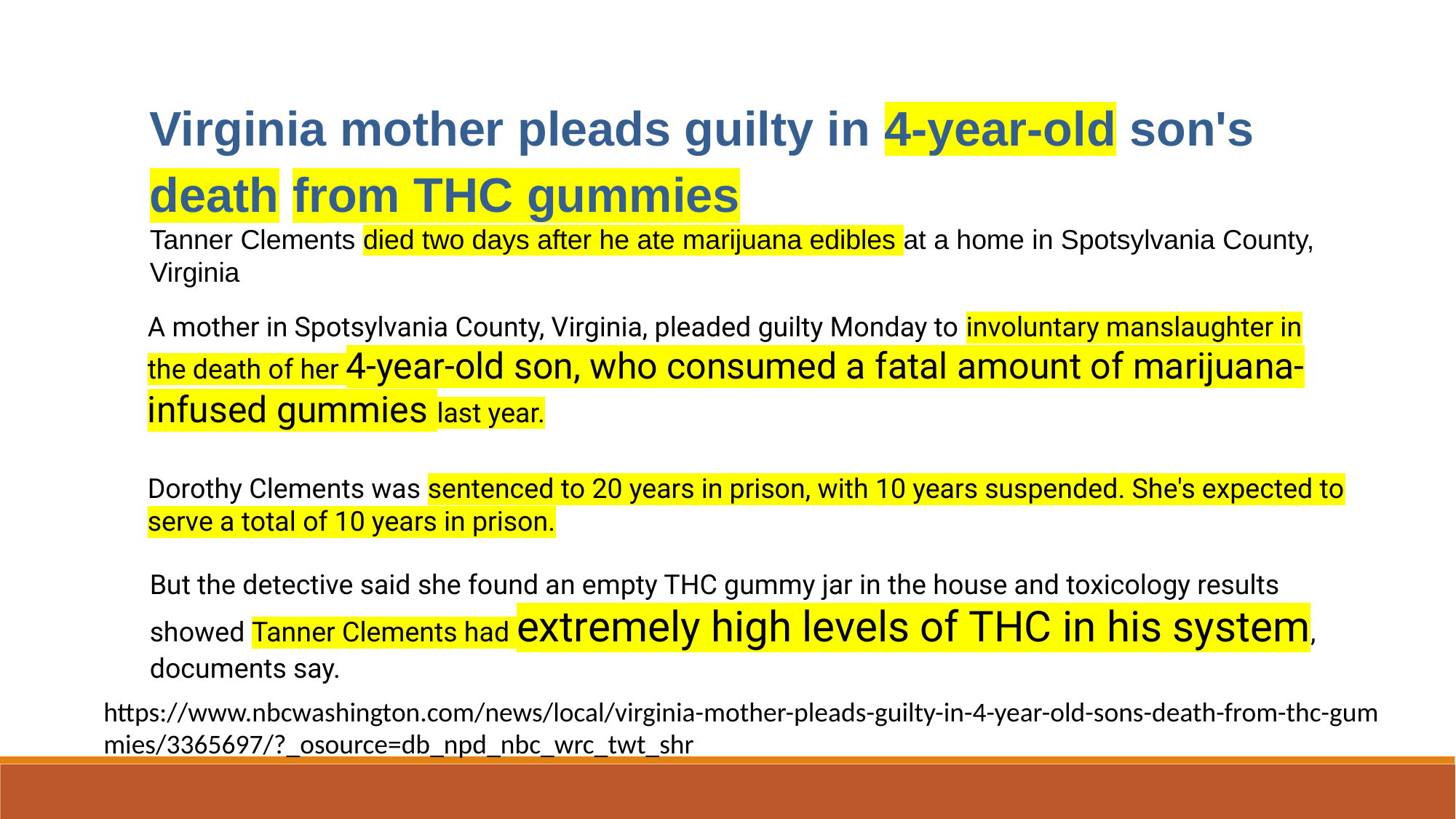

Virginia mother pleads guilty in 4-year-old son's death from THC gummies
Tanner Clements died two days after he ate marijuana edibles at a home in Spotsylvania County, Virginia
A mother in Spotsylvania County, Virginia, pleaded guilty Monday to involuntary manslaughter in the death of her 4-year-old son, who consumed a fatal amount of marijuana-infused gummies last year.
Dorothy Clements was sentenced to 20 years in prison, with 10 years suspended. She's expected to serve a total of 10 years in prison.
But the detective said she found an empty THC gummy jar in the house and toxicology results showed Tanner Clements had extremely high levels of THC in his system, documents say.
https://www.nbcwashington.com/news/local/virginia-mother-pleads-guilty-in-4-year-old-sons-death-from-thc-gummies/3365697/?_osource=db_npd_nbc_wrc_twt_shr